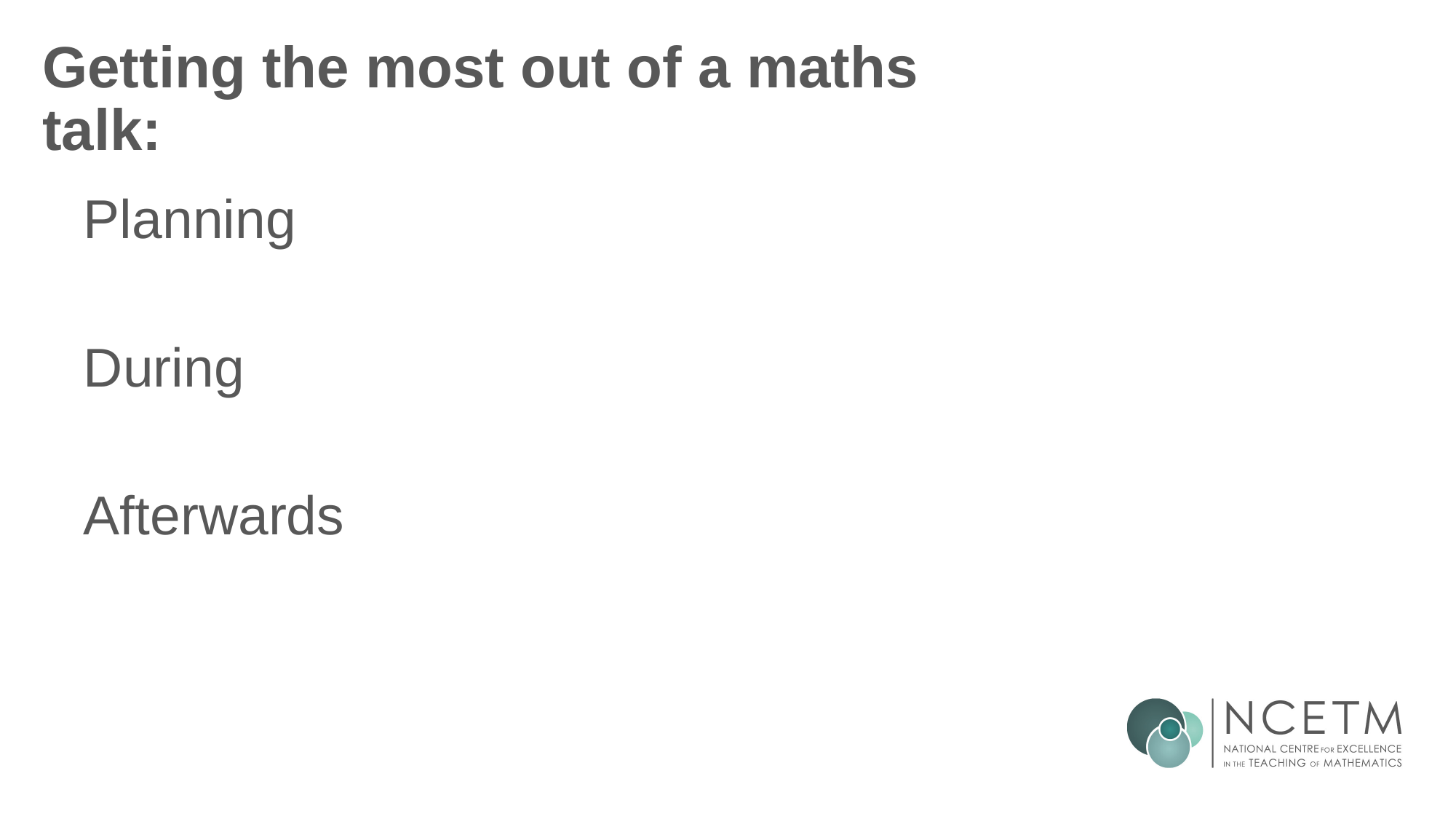

# Getting the most out of a maths talk:
Planning

During

Afterwards